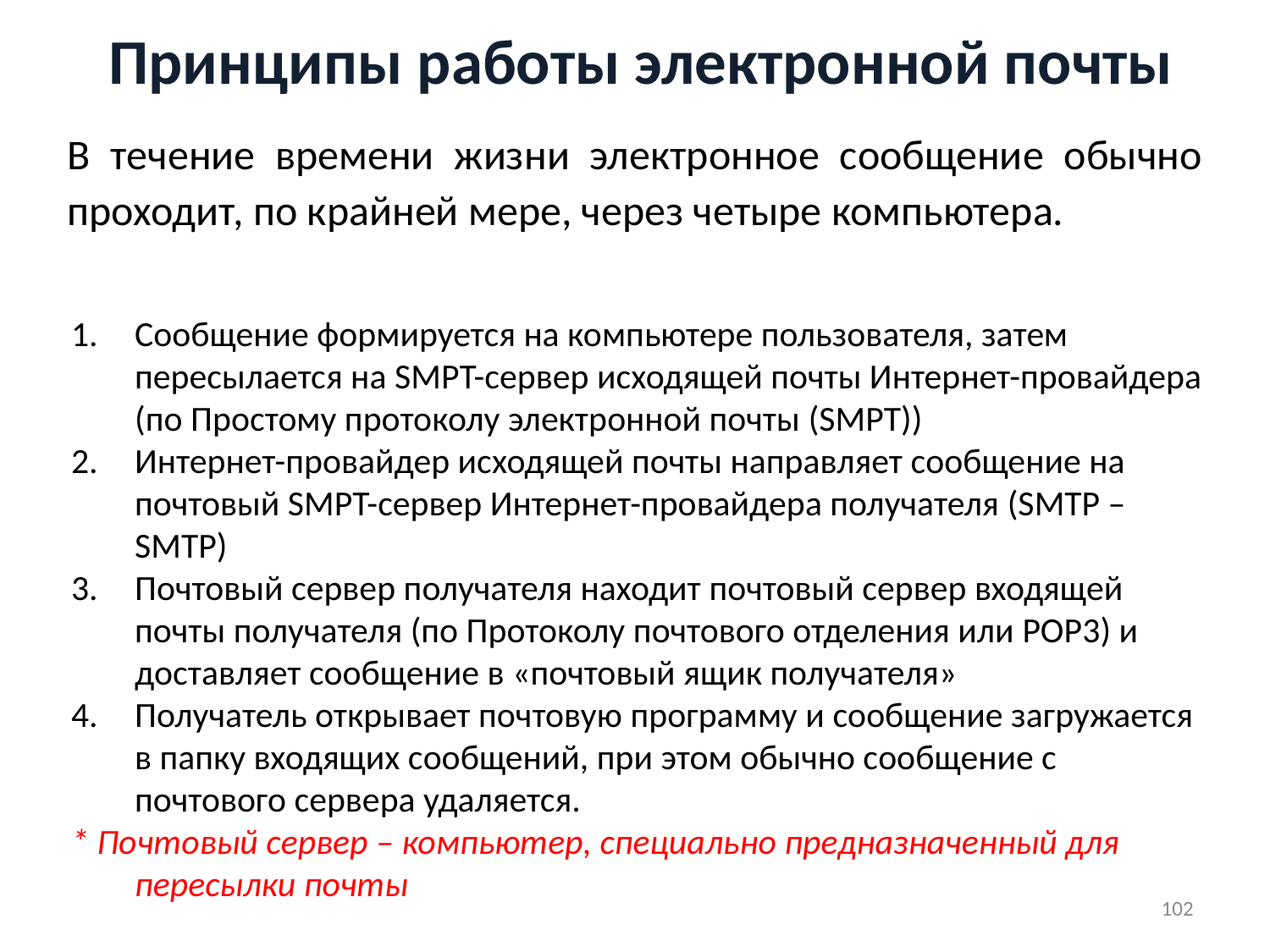

# Принципы работы электронной почты
В течение времени жизни электронное сообщение обычно проходит, по крайней мере, через четыре компьютера.

Сообщение формируется на компьютере пользователя, затем пересылается на SMPT-сервер исходящей почты Интернет-провайдера (по Простому протоколу электронной почты (SMPT))
Интернет-провайдер исходящей почты направляет сообщение на почтовый SMPT-сервер Интернет-провайдера получателя (SMTP – SMTP)
Почтовый сервер получателя находит почтовый сервер входящей почты получателя (по Протоколу почтового отделения или POP3) и доставляет сообщение в «почтовый ящик получателя»
Получатель открывает почтовую программу и сообщение загружается в папку входящих сообщений, при этом обычно сообщение с почтового сервера удаляется.
* Почтовый сервер – компьютер, специально предназначенный для пересылки почты

102